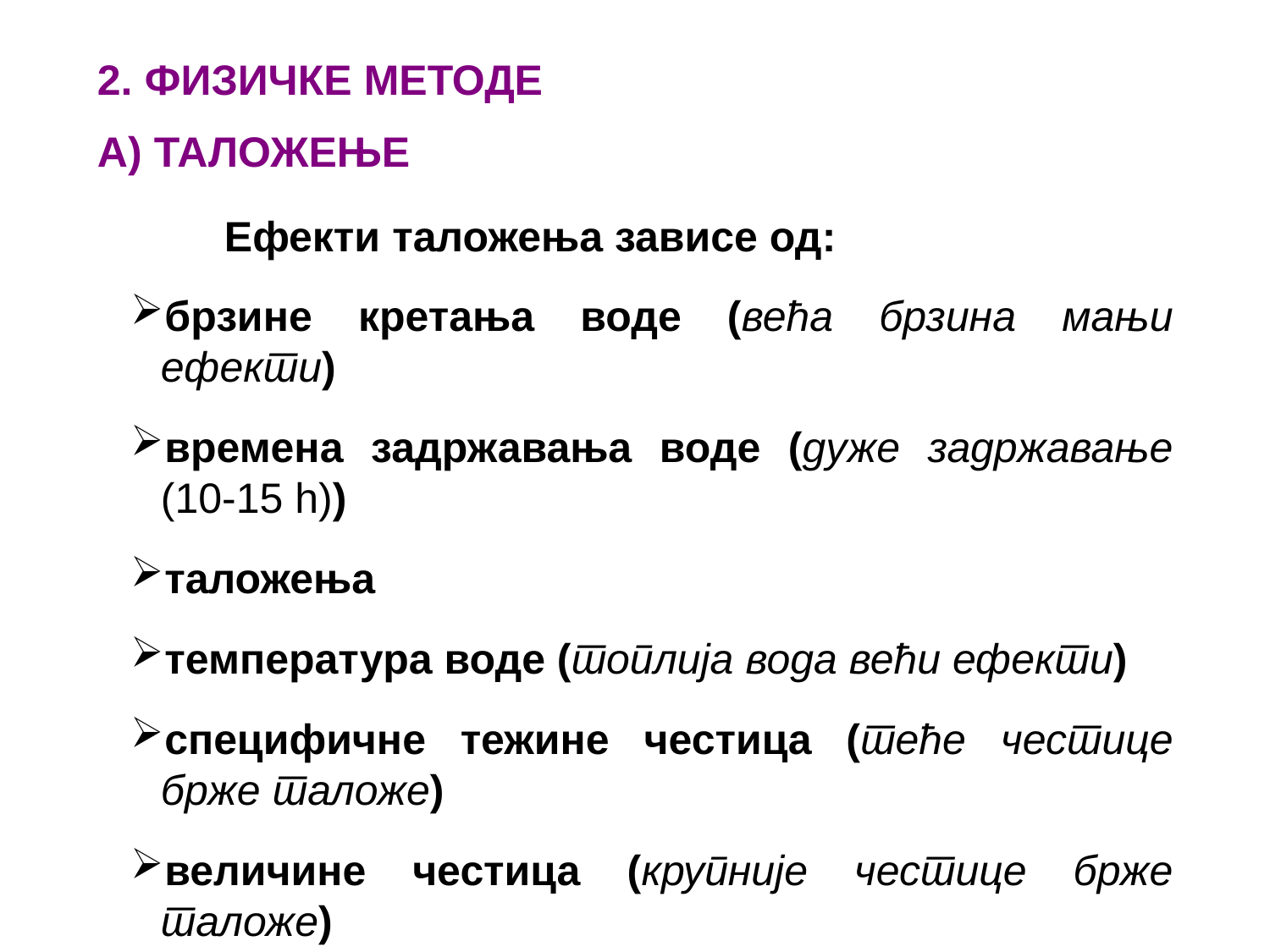

2. ФИЗИЧКЕ МЕТОДЕ
А) ТАЛОЖЕЊЕ

Ефекти таложења зависе од:

брзине кретања воде (већа брзина мањи ефекти)

времена задржавања воде (дуже задржавање (10-15 h))

таложења

температура воде (топлија вода већи ефекти)

специфичне тежине честица (теће честице брже таложе)

величине честица (крупније честице брже таложе)